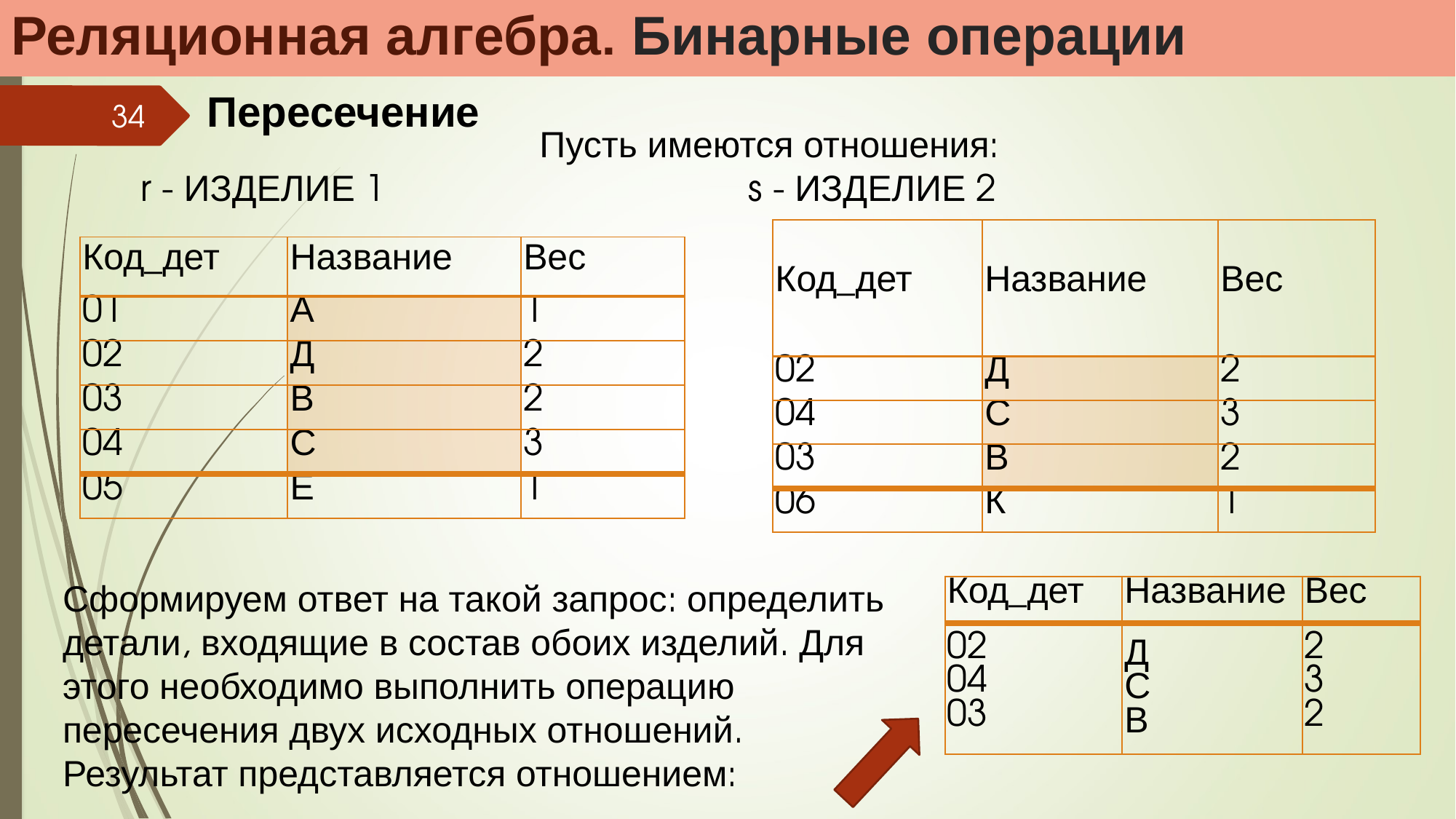

Реляционная алгебра. Бинарные операции
Пересечение
34
Пусть имеются отношения:
r - ИЗДЕЛИЕ 1	                            s - ИЗДЕЛИЕ 2
| Код\_дет | Название | Вес |
| --- | --- | --- |
| 02 | Д | 2 |
| 04 | С | 3 |
| 03 | В | 2 |
| 06 | К | 1 |
| Код\_дет | Название | Вес |
| --- | --- | --- |
| 01 | А | 1 |
| 02 | Д | 2 |
| 03 | В | 2 |
| 04 | С | 3 |
| 05 | Е | 1 |

Сформируем ответ на такой запрос: определить детали, входящие в состав обоих изделий. Для этого необходимо выполнить операцию пересечения двух исходных отношений.
Результат представляется отношением:
| Код\_дет | Название | Вес |
| --- | --- | --- |
| 02 04 03 | Д С В | 2 3 2 |